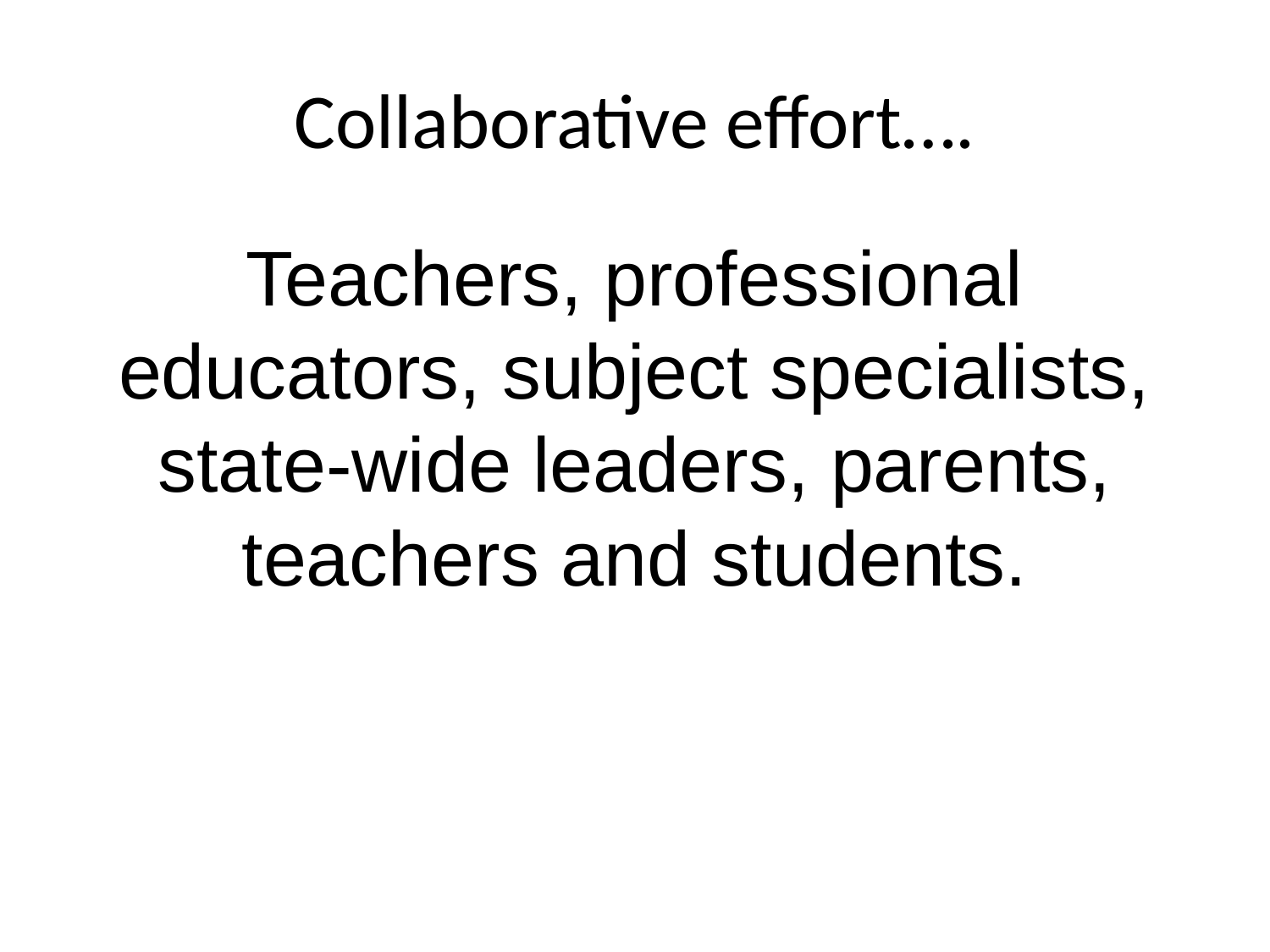

# Collaborative effort….
Teachers, professional educators, subject specialists, state-wide leaders, parents, teachers and students.